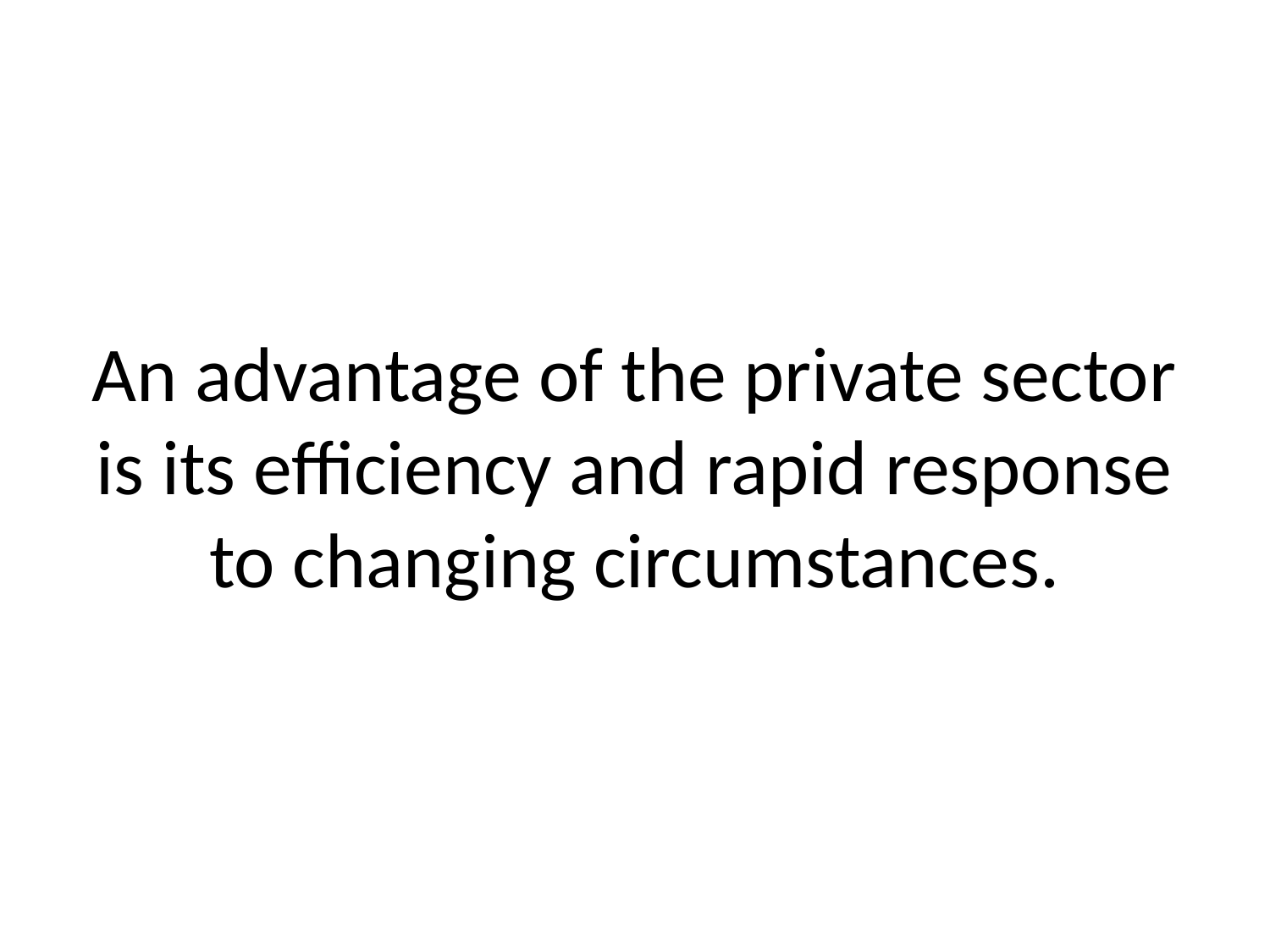

# An advantage of the private sector is its efficiency and rapid response to changing circumstances.